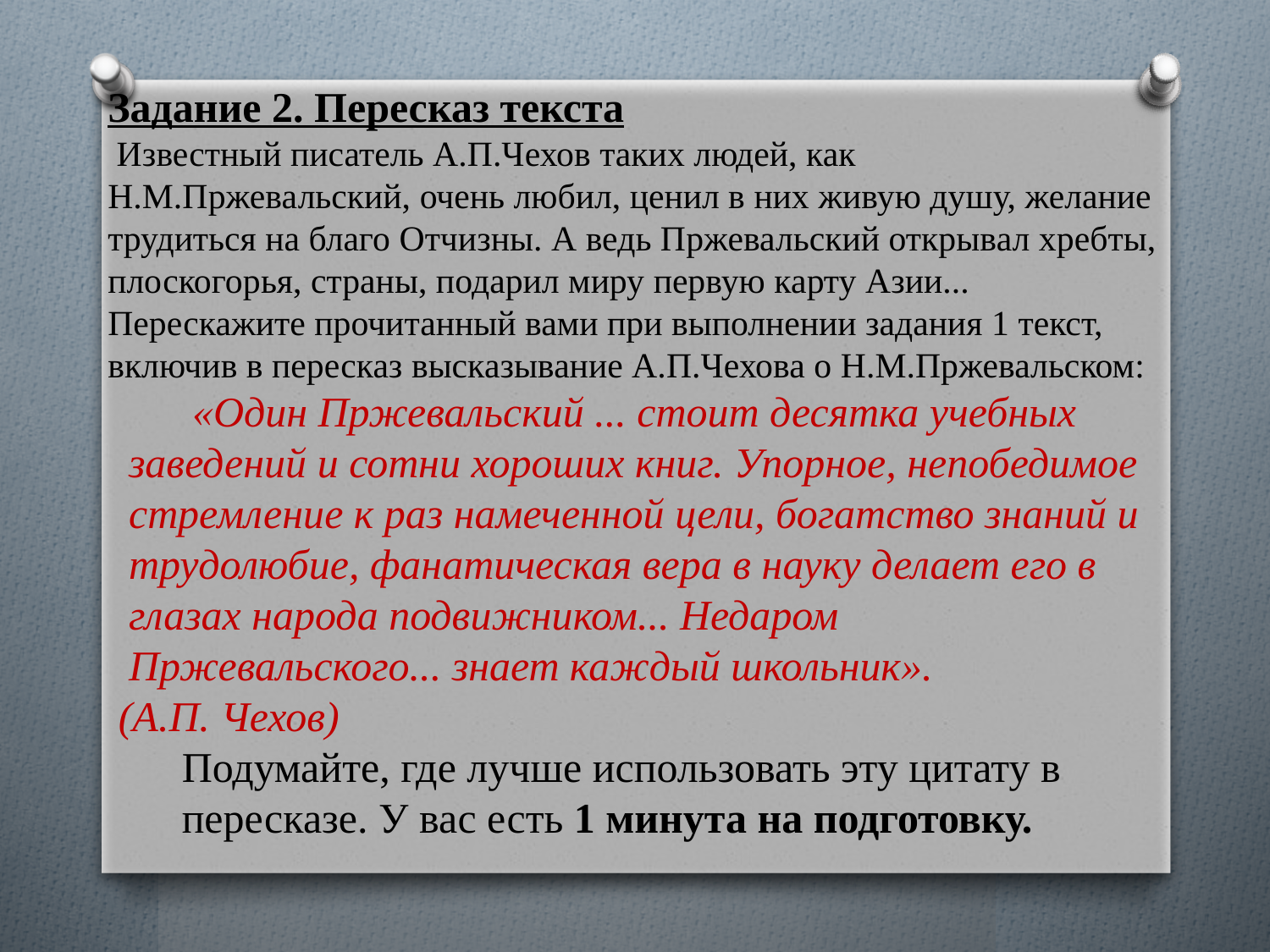

Задание 2. Пересказ текста
 Известный писатель А.П.Чехов таких людей, как Н.М.Пржевальский, очень любил, ценил в них живую душу, желание трудиться на благо Отчизны. А ведь Пржевальский открывал хребты, плоскогорья, страны, подарил миру первую карту Азии...
Перескажите прочитанный вами при выполнении задания 1 текст, включив в пересказ высказывание А.П.Чехова о Н.М.Пржевальском:
        «Один Пржевальский ... стоит десятка учебных
  заведений и сотни хороших книг. Упорное, непобедимое
  стремление к раз намеченной цели, богатство знаний и
  трудолюбие, фанатическая вера в науку делает его в
  глазах народа подвижником... Недаром
  Пржевальского... знает каждый школьник».
 (А.П. Чехов)
       Подумайте, где лучше использовать эту цитату в
       пересказе. У вас есть 1 минута на подготовку.